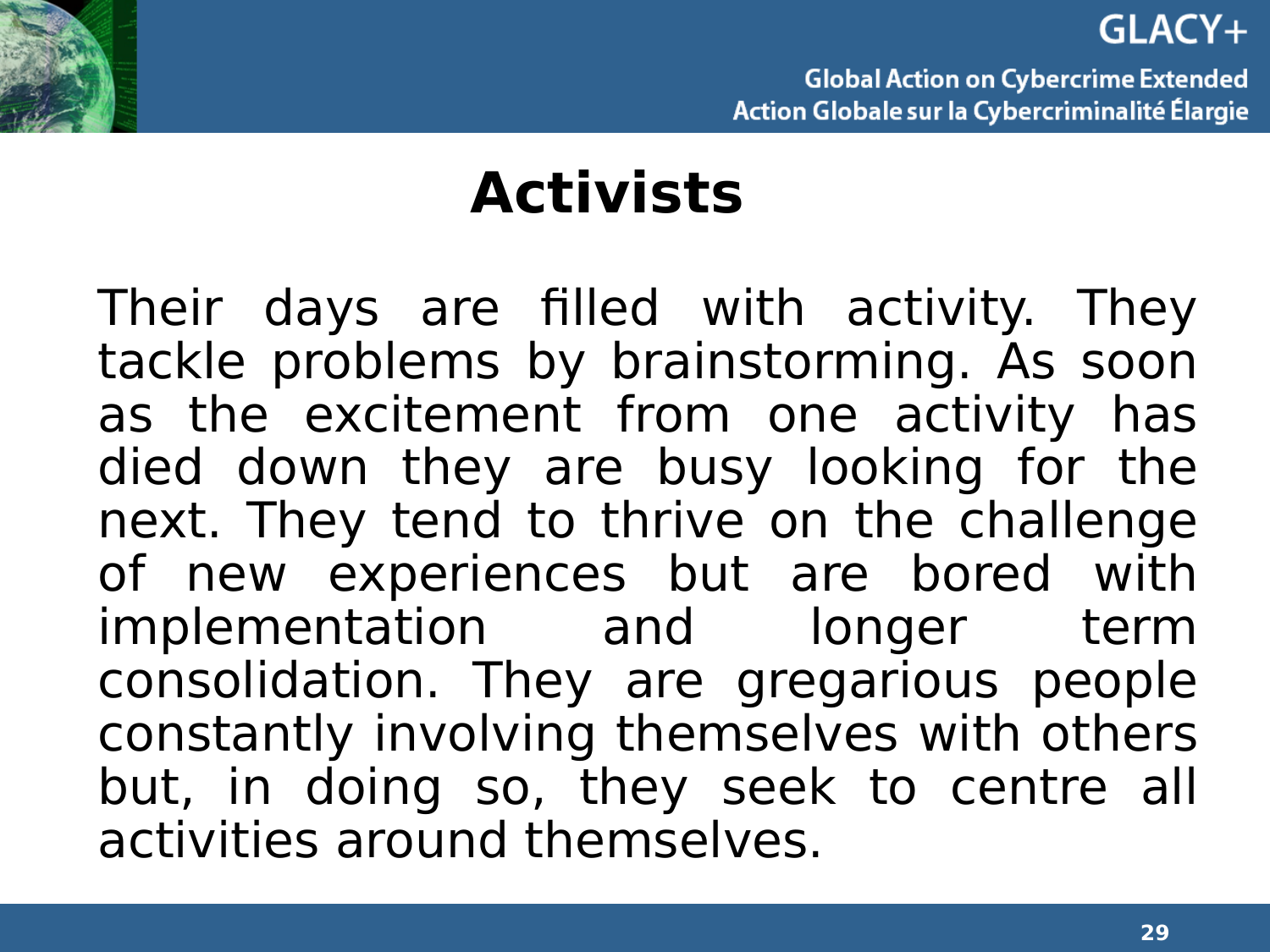

# Activists
Their days are filled with activity. They tackle problems by brainstorming. As soon as the excitement from one activity has died down they are busy looking for the next. They tend to thrive on the challenge of new experiences but are bored with implementation and longer term consolidation. They are gregarious people constantly involving themselves with others but, in doing so, they seek to centre all activities around themselves.
29